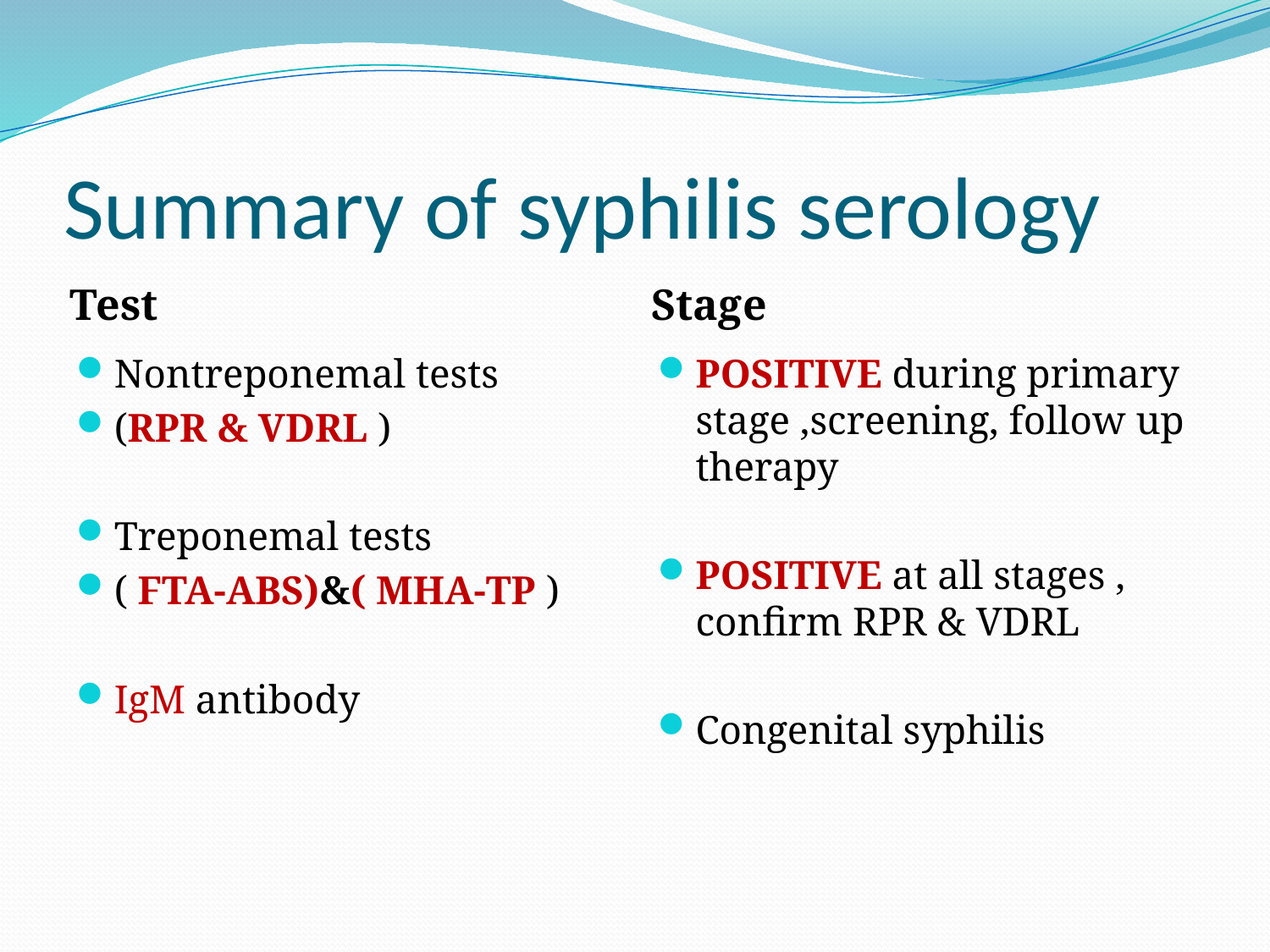

# Summary of syphilis serology
Test
Stage
Nontreponemal tests
(RPR & VDRL )

Treponemal tests
( FTA-ABS)&( MHA-TP )

IgM antibody

POSITIVE during primary stage ,screening, follow up therapy

POSITIVE at all stages , confirm RPR & VDRL

Congenital syphilis